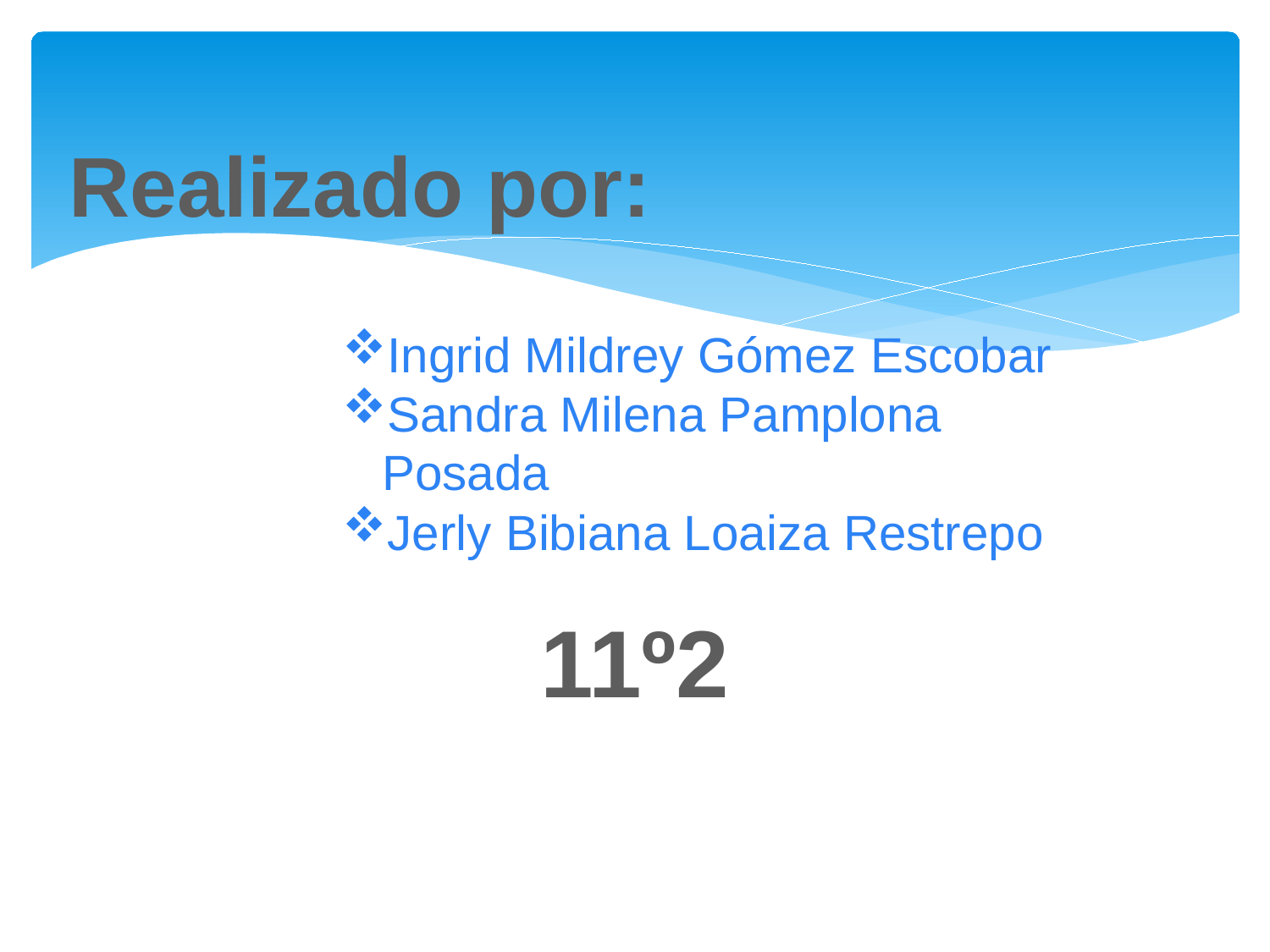

Realizado por:
Ingrid Mildrey Gómez Escobar
Sandra Milena Pamplona Posada
Jerly Bibiana Loaiza Restrepo
11º2